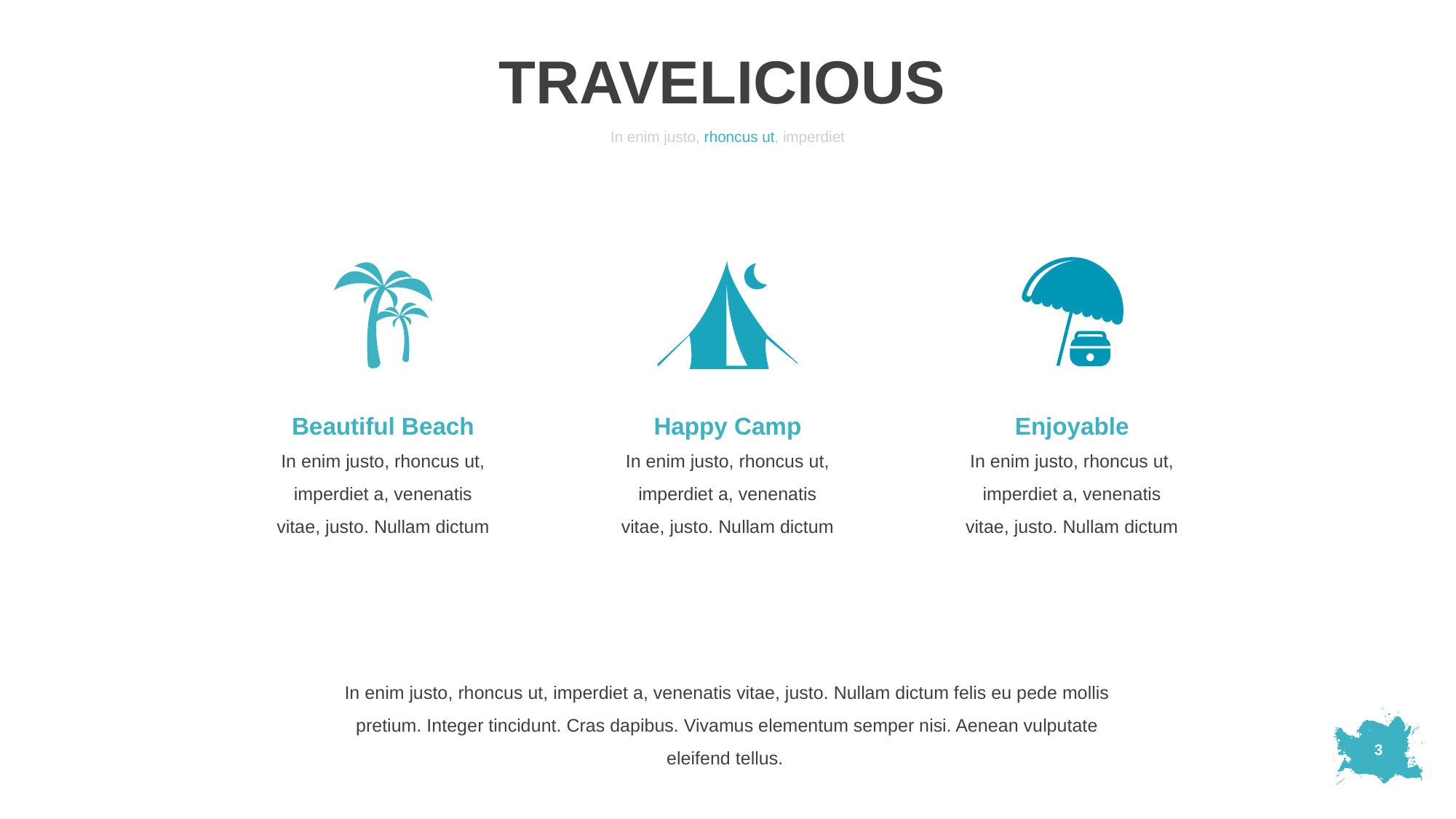

TRAVELICIOUS
In enim justo, rhoncus ut, imperdiet

Beautiful Beach
Happy Camp
Enjoyable
In enim justo, rhoncus ut, imperdiet a, venenatis vitae, justo. Nullam dictum
In enim justo, rhoncus ut, imperdiet a, venenatis vitae, justo. Nullam dictum
In enim justo, rhoncus ut, imperdiet a, venenatis vitae, justo. Nullam dictum
In enim justo, rhoncus ut, imperdiet a, venenatis vitae, justo. Nullam dictum felis eu pede mollis pretium. Integer tincidunt. Cras dapibus. Vivamus elementum semper nisi. Aenean vulputate eleifend tellus.